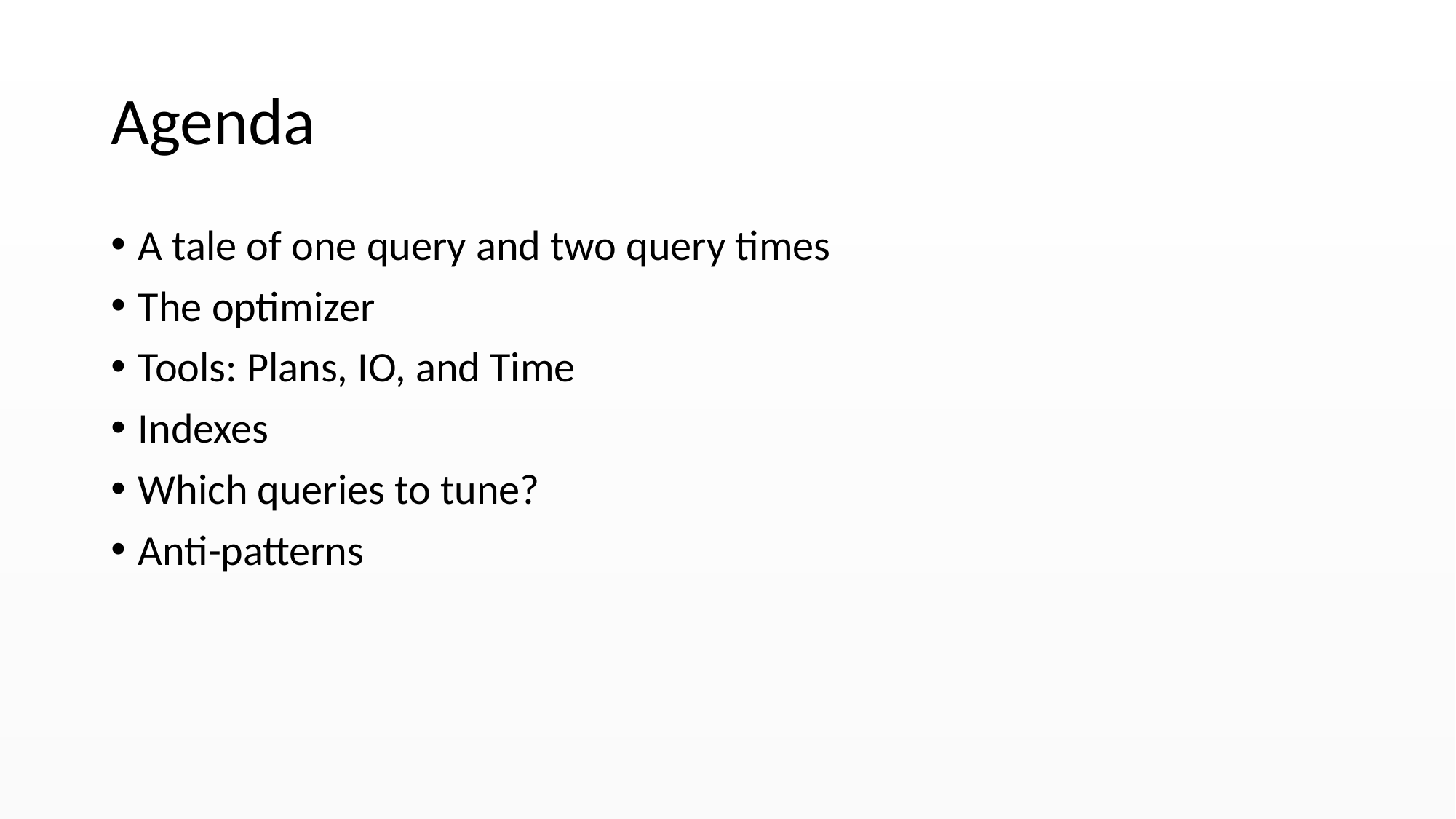

# Agenda
A tale of one query and two query times
The optimizer
Tools: Plans, IO, and Time
Indexes
Which queries to tune?
Anti-patterns